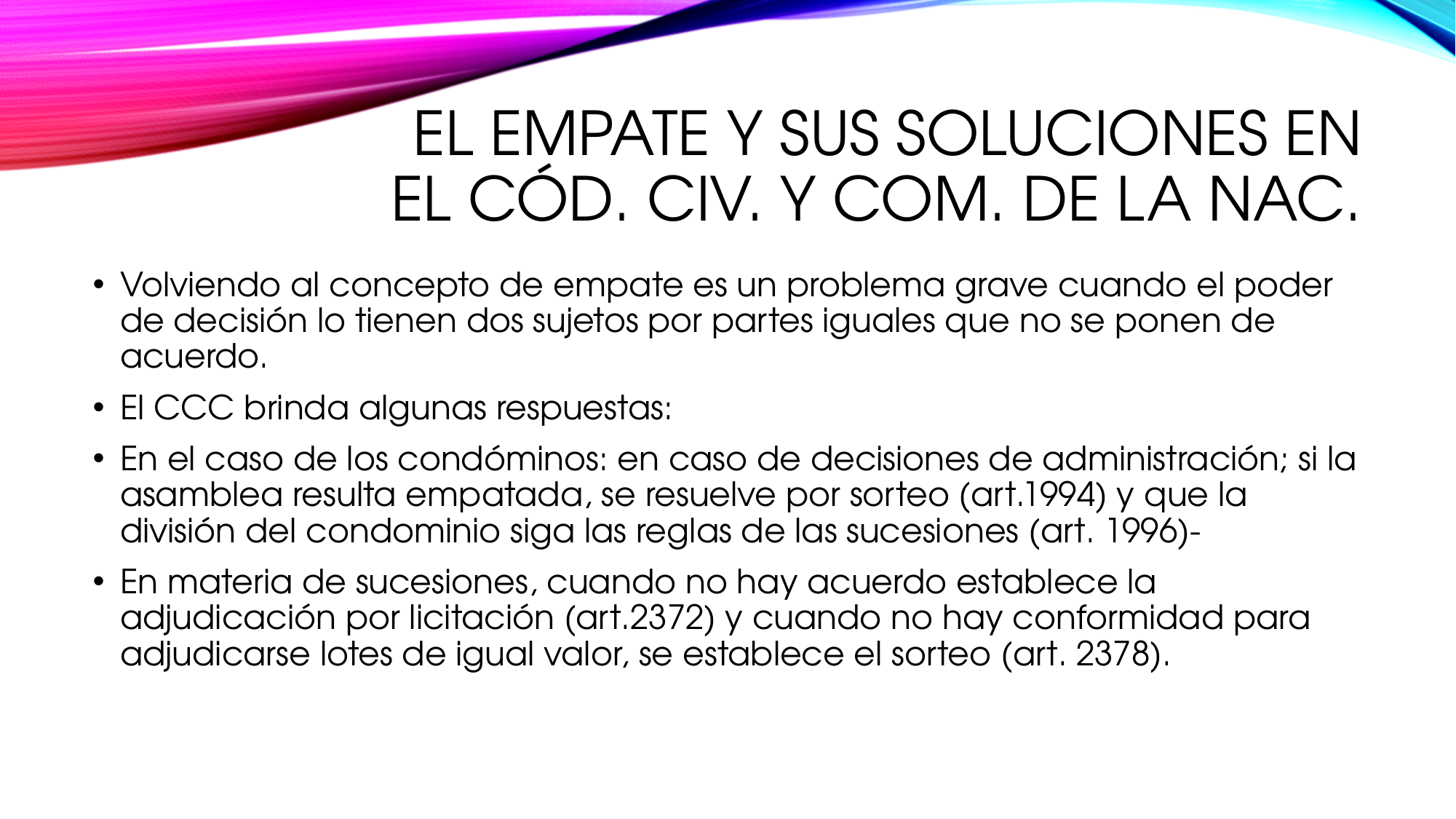

# EL EMPATE Y SUS SOLUCIONES EN EL CÓD. CIV. Y COM. DE LA NAC.
Volviendo al concepto de empate es un problema grave cuando el poder de decisión lo tienen dos sujetos por partes iguales que no se ponen de acuerdo.
El CCC brinda algunas respuestas:
En el caso de los condóminos: en caso de decisiones de administración; si la asamblea resulta empatada, se resuelve por sorteo (art.1994) y que la división del condominio siga las reglas de las sucesiones (art. 1996)-
En materia de sucesiones, cuando no hay acuerdo establece la adjudicación por licitación (art.2372) y cuando no hay conformidad para adjudicarse lotes de igual valor, se establece el sorteo (art. 2378).